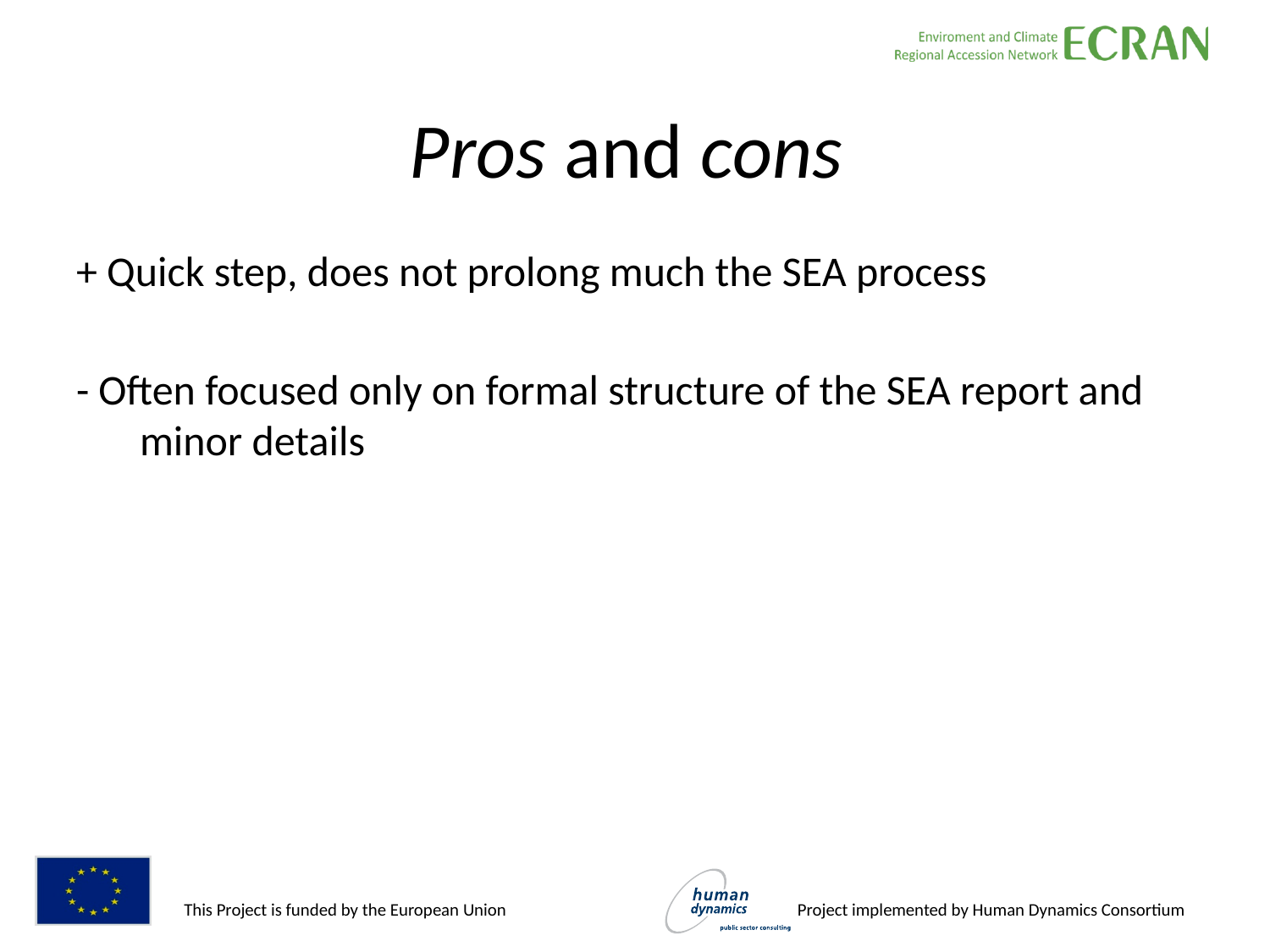

# Pros and cons
+ Quick step, does not prolong much the SEA process

- Often focused only on formal structure of the SEA report and minor details